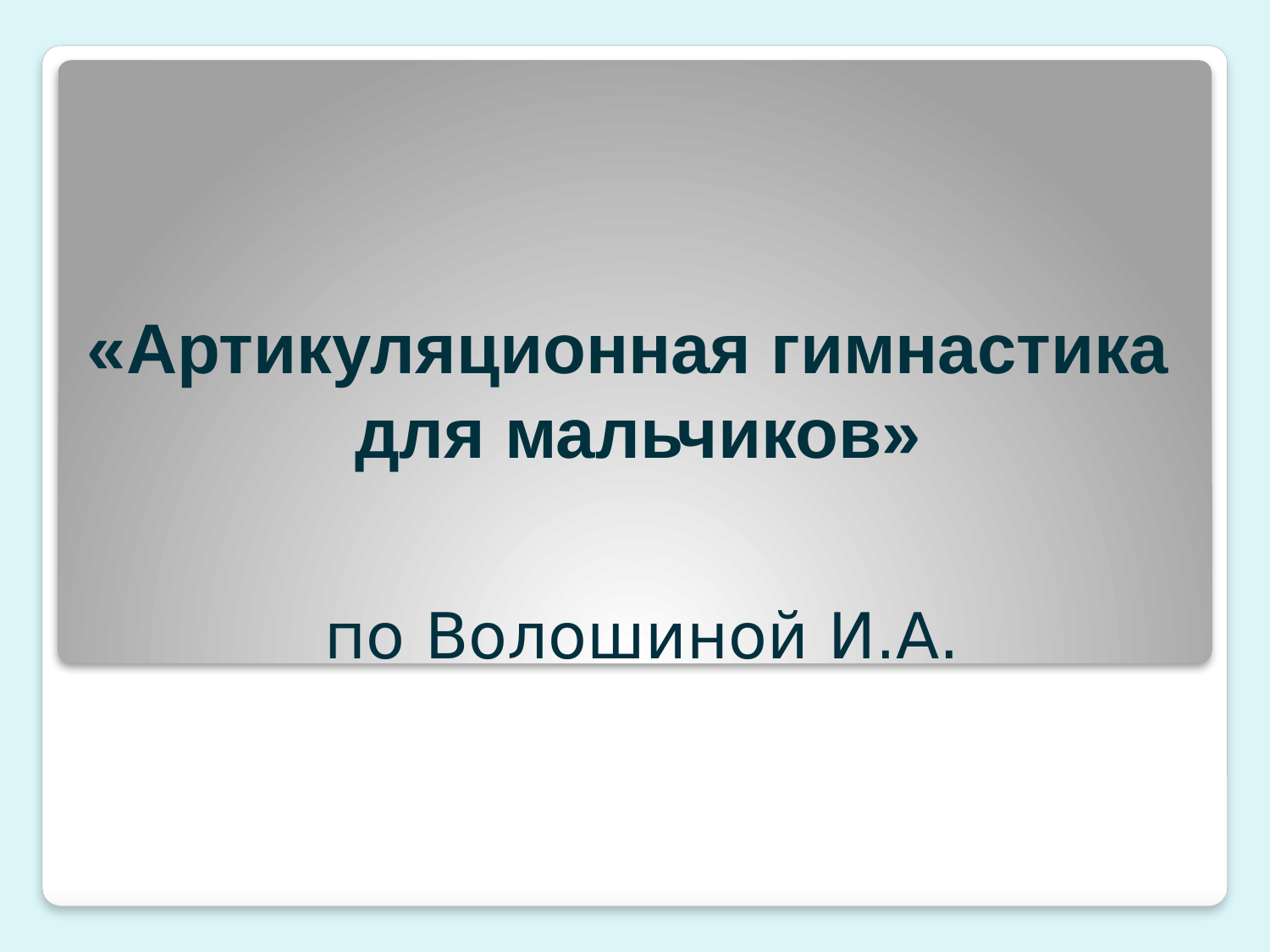

# «Артикуляционная гимнастика для мальчиков»
по Волошиной И.А.